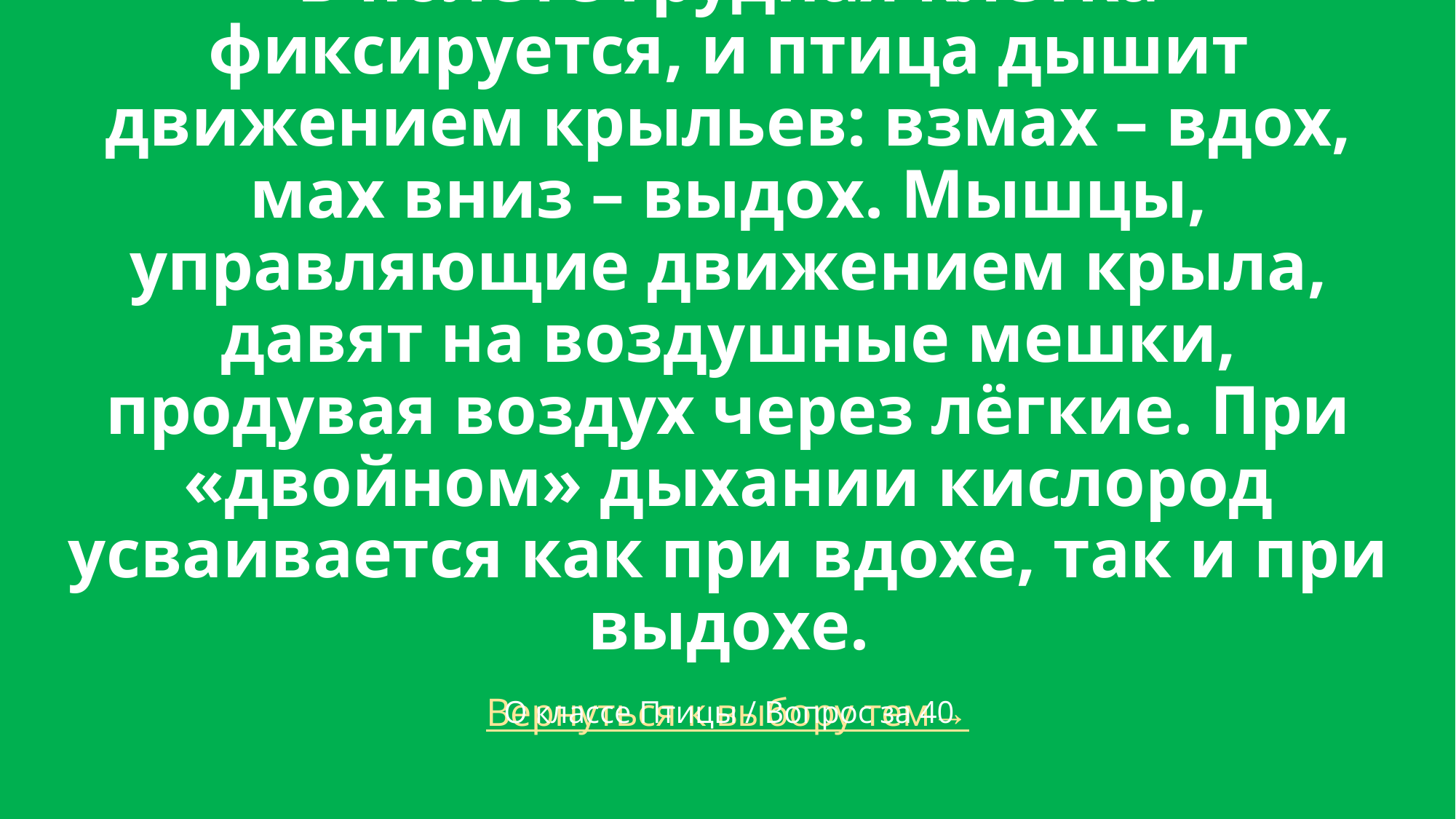

# В полёте грудная клетка фиксируется, и птица дышит движением крыльев: взмах – вдох, мах вниз – выдох. Мышцы, управляющие движением крыла, давят на воздушные мешки, продувая воздух через лёгкие. При «двойном» дыхании кислород усваивается как при вдохе, так и при выдохе. О классе Птицы / Вопрос за 40
Вернуться к выбору тем→